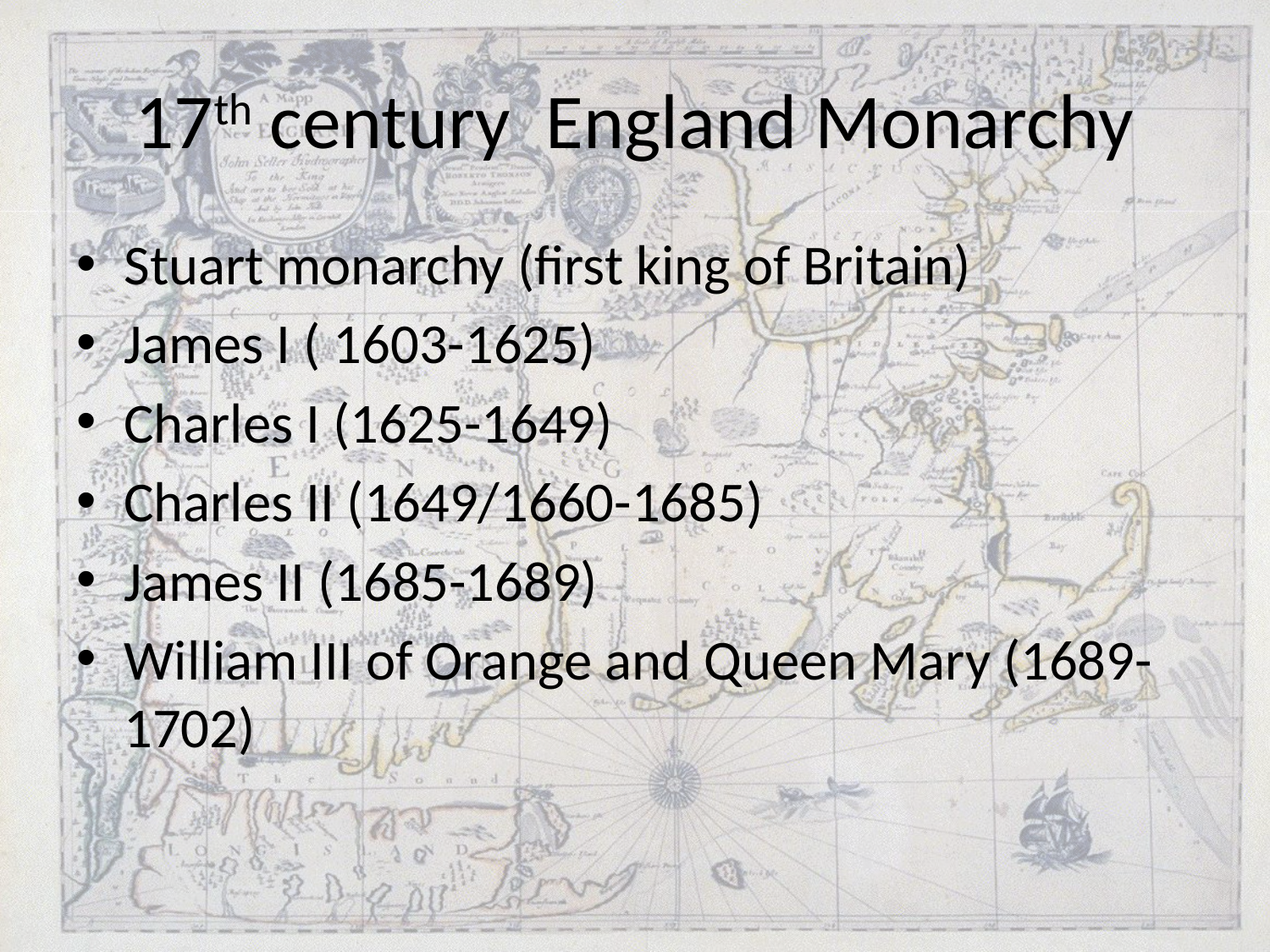

# 17th century  England Monarchy
Stuart monarchy (first king of Britain)
James I ( 1603-1625)
Charles I (1625-1649)
Charles II (1649/1660-1685)
James II (1685-1689)
William III of Orange and Queen Mary (1689-1702)